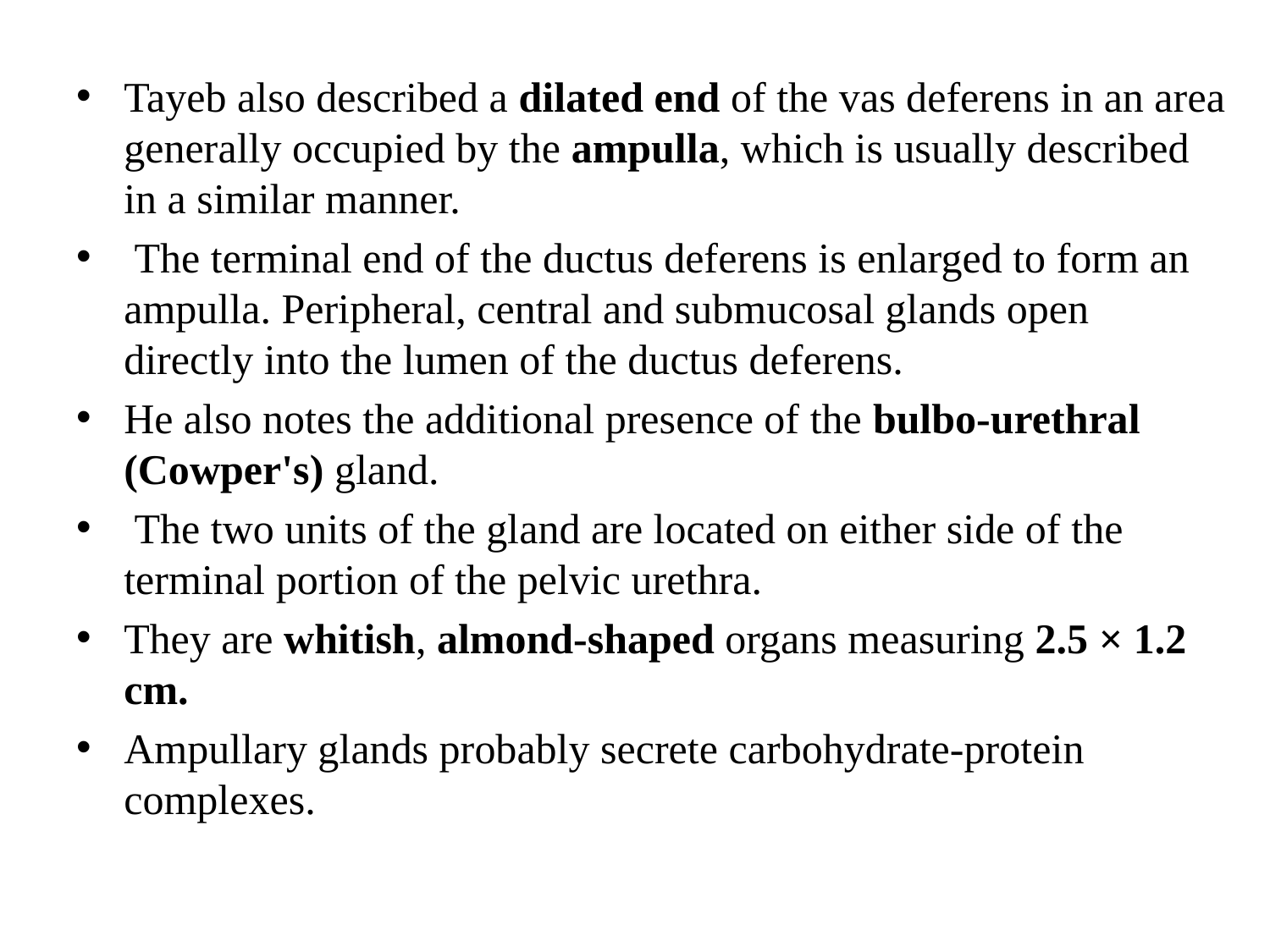

Tayeb also described a dilated end of the vas deferens in an area generally occupied by the ampulla, which is usually described in a similar manner.
 The terminal end of the ductus deferens is enlarged to form an ampulla. Peripheral, central and submucosal glands open directly into the lumen of the ductus deferens.
He also notes the additional presence of the bulbo-urethral (Cowper's) gland.
 The two units of the gland are located on either side of the terminal portion of the pelvic urethra.
They are whitish, almond-shaped organs measuring 2.5 × 1.2 cm.
Ampullary glands probably secrete carbohydrate-protein complexes.